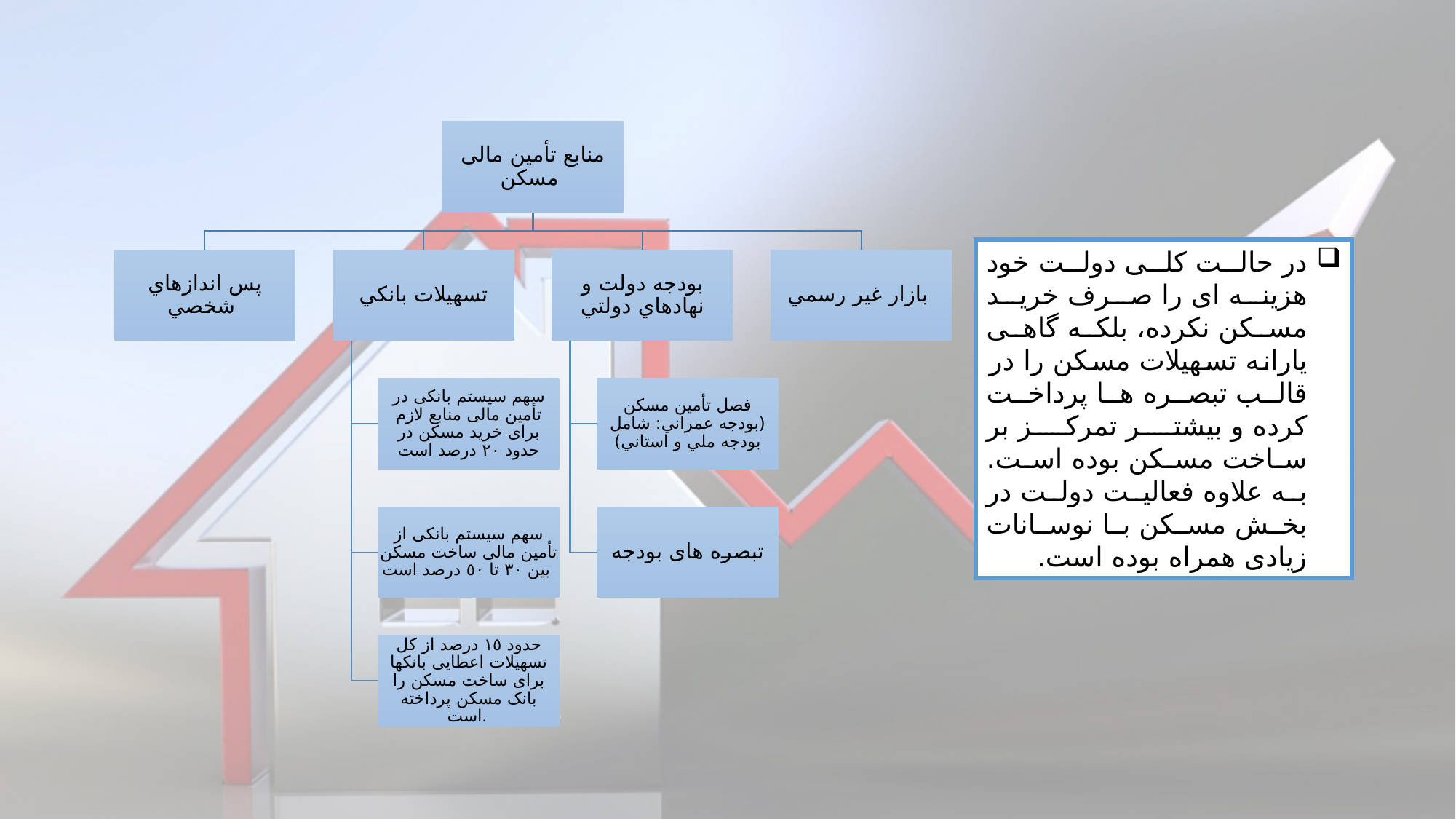

منابع تأمين مالی مسکن
پس اندازهاي شخصي
تسهيلات بانكي
سهم سيستم بانکی در تأمين مالی منابع لازم برای خريد مسکن در حدود ٢٠ درصد است
سهم سيستم بانکی از تأمين مالی ساخت مسکن بين ٣٠ تا ٥٠ درصد است
حدود ١٥ درصد از کل تسهيلات اعطايی بانکها برای ساخت مسکن را بانک مسکن پرداخته است.
بودجه دولت و نهادهاي دولتي
فصل تأمين مسكن (بودجه عمراني: شامل بودجه ملي و استاني)
تبصره های بودجه
بازار غير رسمي
در حالت کلی دولت خود هزينه ای را صرف خريد مسکن نکرده، بلکه گاهی يارانه تسهيلات مسکن را در قالب تبصره ها پرداخت کرده و بيشتر تمرکز بر ساخت مسکن بوده است. به علاوه فعاليت دولت در بخش مسکن با نوسانات زيادی همراه بوده است.